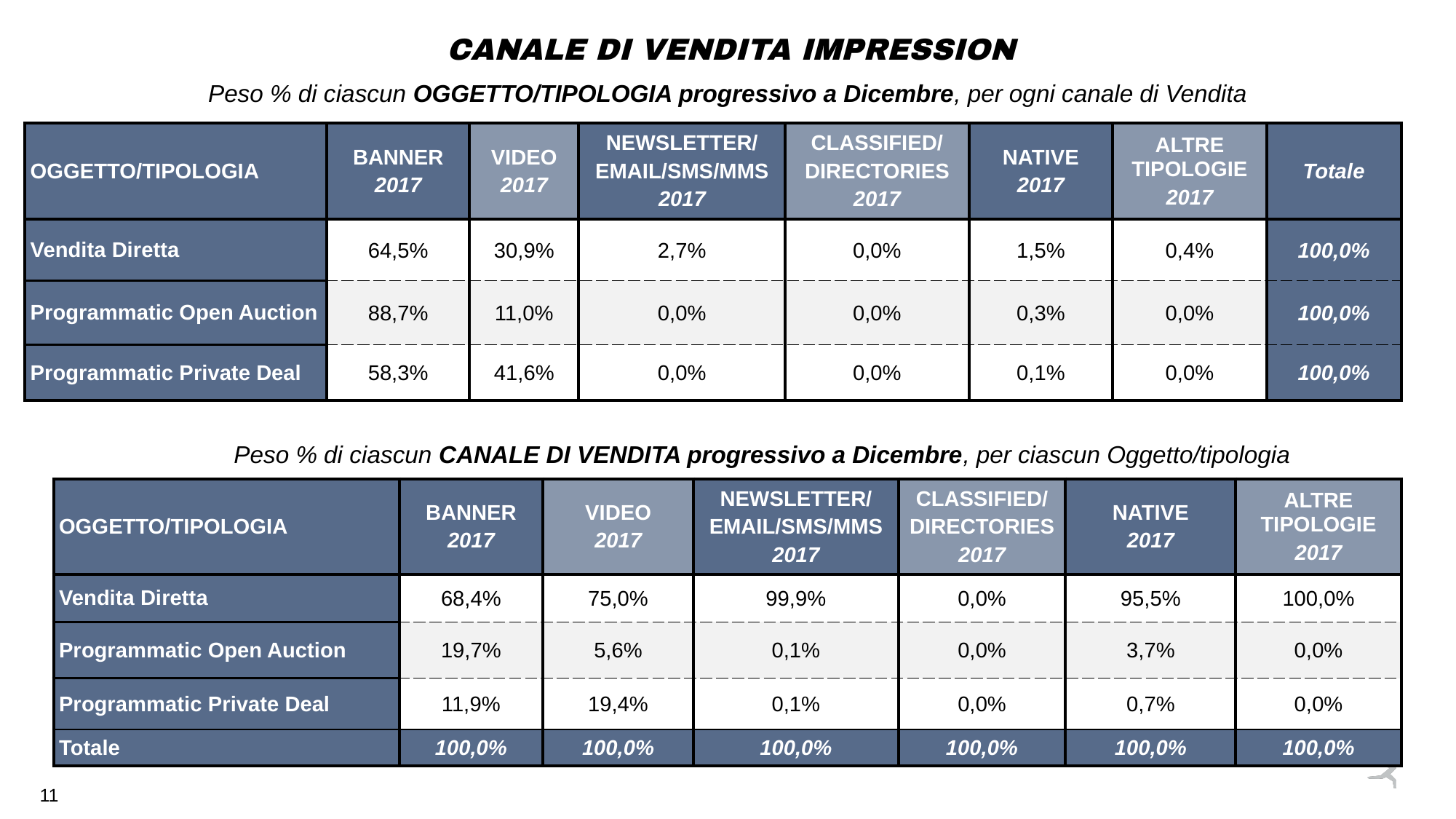

CANALE DI VENDITA IMPRESSION
Peso % di ciascun OGGETTO/TIPOLOGIA progressivo a Dicembre, per ogni canale di Vendita
| OGGETTO/TIPOLOGIA | BANNER 2017 | VIDEO 2017 | NEWSLETTER/ EMAIL/SMS/MMS 2017 | CLASSIFIED/ DIRECTORIES 2017 | NATIVE 2017 | ALTRE TIPOLOGIE 2017 | Totale |
| --- | --- | --- | --- | --- | --- | --- | --- |
| Vendita Diretta | 64,5% | 30,9% | 2,7% | 0,0% | 1,5% | 0,4% | 100,0% |
| Programmatic Open Auction | 88,7% | 11,0% | 0,0% | 0,0% | 0,3% | 0,0% | 100,0% |
| Programmatic Private Deal | 58,3% | 41,6% | 0,0% | 0,0% | 0,1% | 0,0% | 100,0% |
Peso % di ciascun CANALE DI VENDITA progressivo a Dicembre, per ciascun Oggetto/tipologia
| OGGETTO/TIPOLOGIA | BANNER 2017 | VIDEO 2017 | NEWSLETTER/ EMAIL/SMS/MMS 2017 | CLASSIFIED/ DIRECTORIES 2017 | NATIVE 2017 | ALTRE TIPOLOGIE 2017 |
| --- | --- | --- | --- | --- | --- | --- |
| Vendita Diretta | 68,4% | 75,0% | 99,9% | 0,0% | 95,5% | 100,0% |
| Programmatic Open Auction | 19,7% | 5,6% | 0,1% | 0,0% | 3,7% | 0,0% |
| Programmatic Private Deal | 11,9% | 19,4% | 0,1% | 0,0% | 0,7% | 0,0% |
| Totale | 100,0% | 100,0% | 100,0% | 100,0% | 100,0% | 100,0% |
11